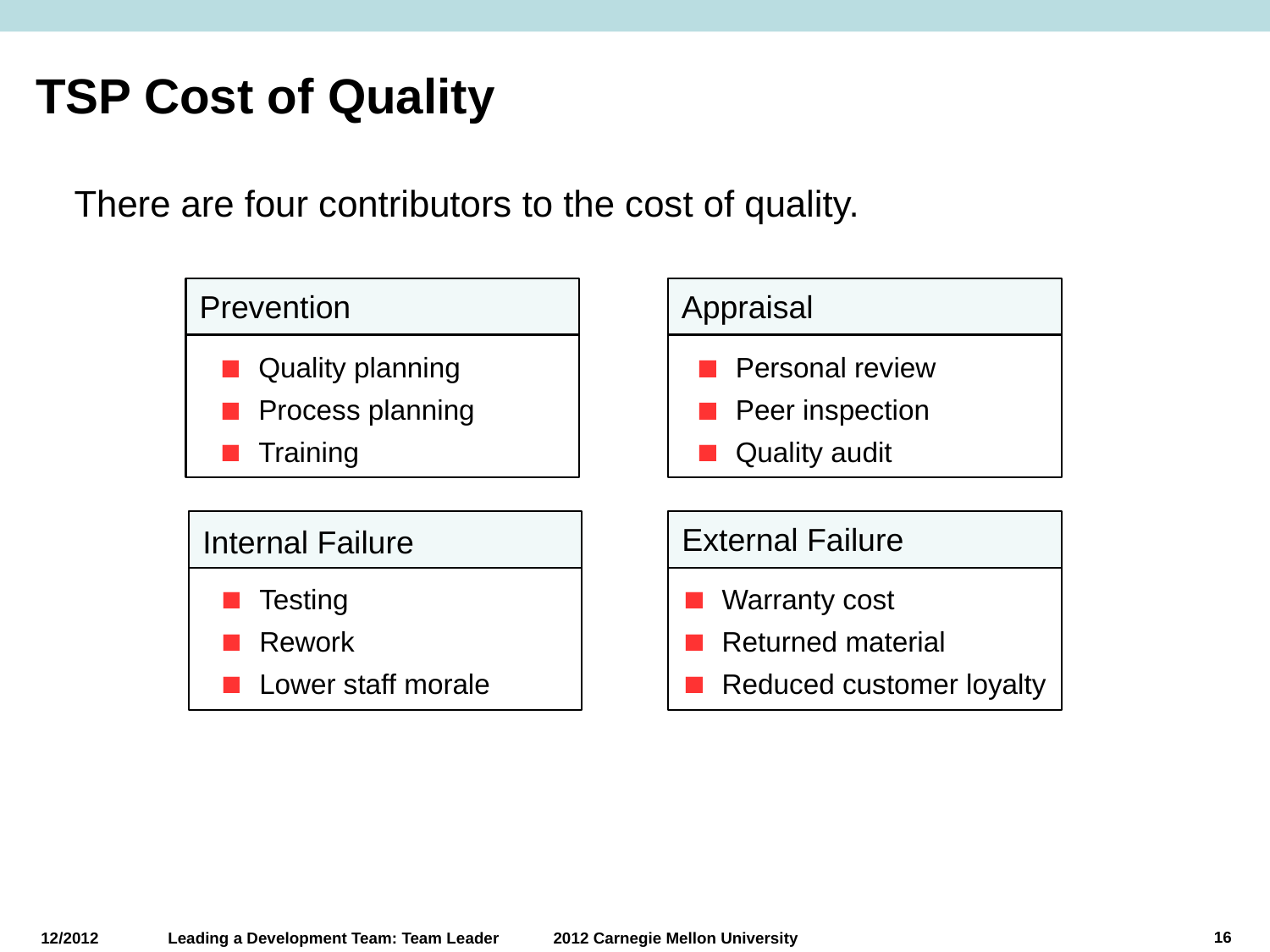

# TSP Cost of Quality
There are four contributors to the cost of quality.

Prevention
Appraisal

Quality planning
Process planning
Training
Personal review
Peer inspection
Quality audit

External Failure
Internal Failure

Warranty cost
Returned material
Reduced customer loyalty
Testing
Rework
Lower staff morale